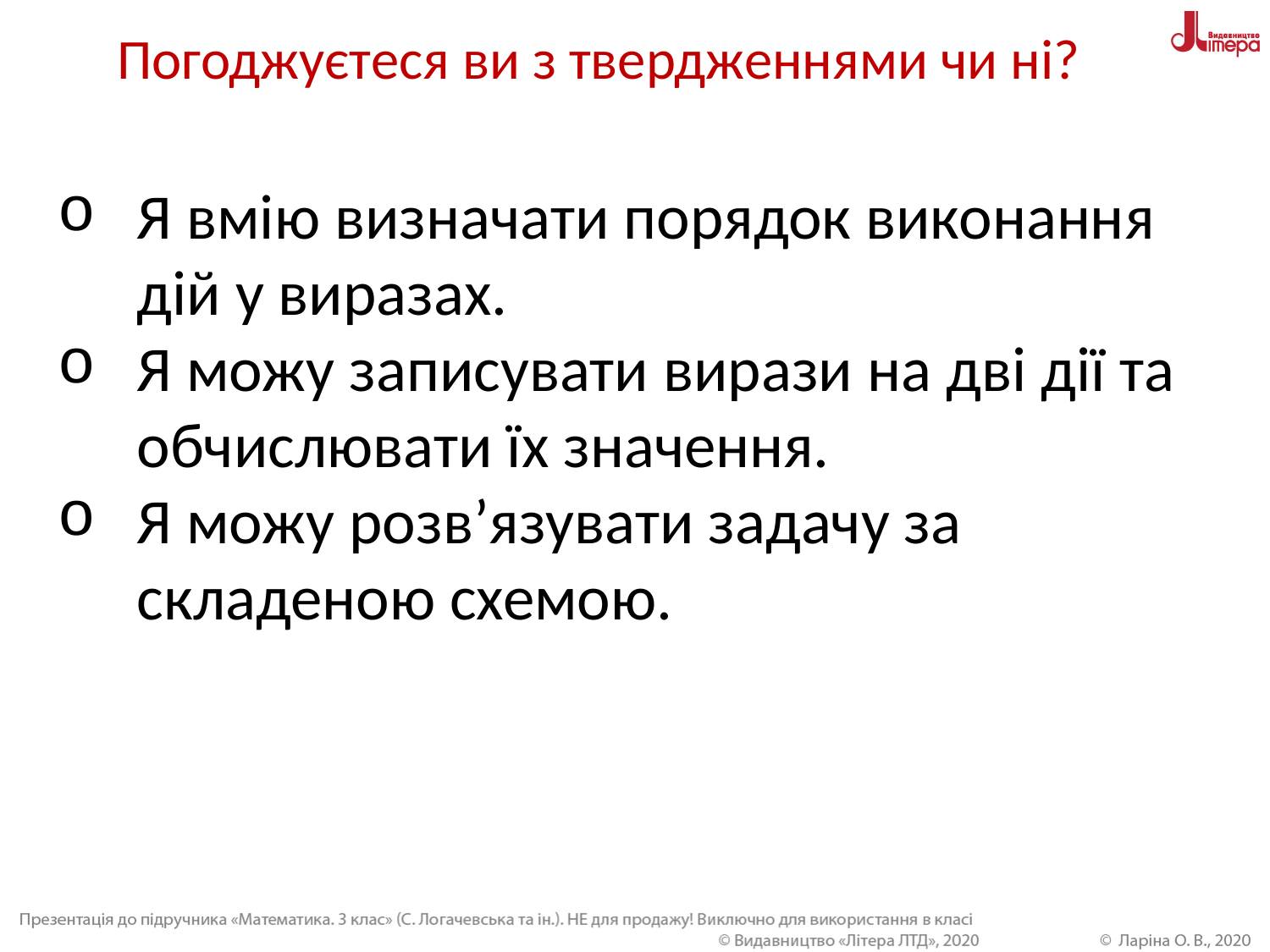

Погоджуєтеся ви з твердженнями чи ні?
Я вмію визначати порядок виконання дій у виразах.
Я можу записувати вирази на дві дії та обчислювати їх значення.
Я можу розв’язувати задачу за складеною схемою.